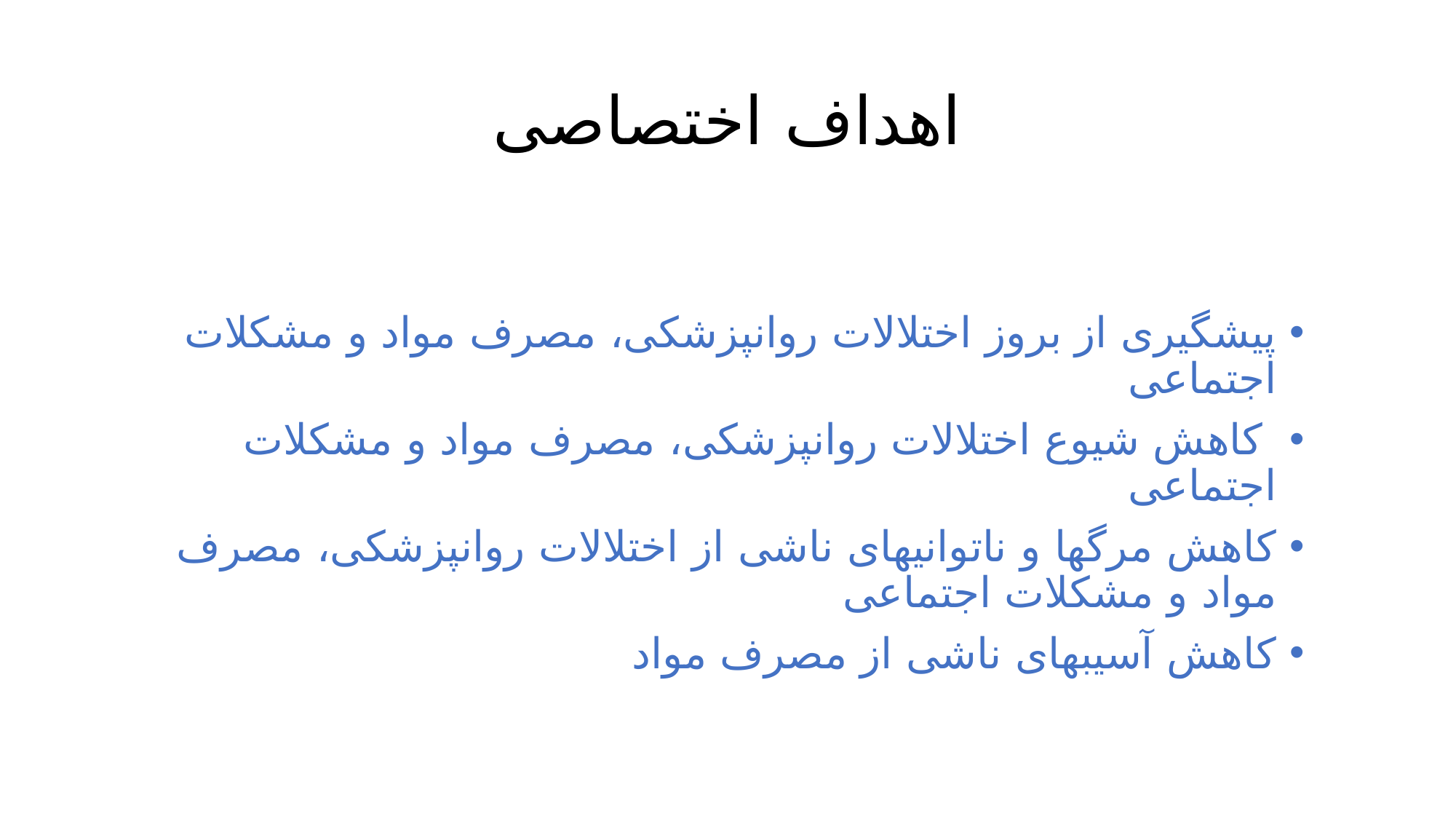

# اهداف اختصاصی
پیشگیری از بروز اختلالات روانپزشکی، مصرف مواد و مشکلات اجتماعی
 کاهش شیوع اختلالات روانپزشکی، مصرف مواد و مشکلات اجتماعی
کاهش مرگها و ناتوانیهای ناشی از اختلالات روانپزشکی، مصرف مواد و مشکلات اجتماعی
کاهش آسیبهای ناشی از مصرف مواد